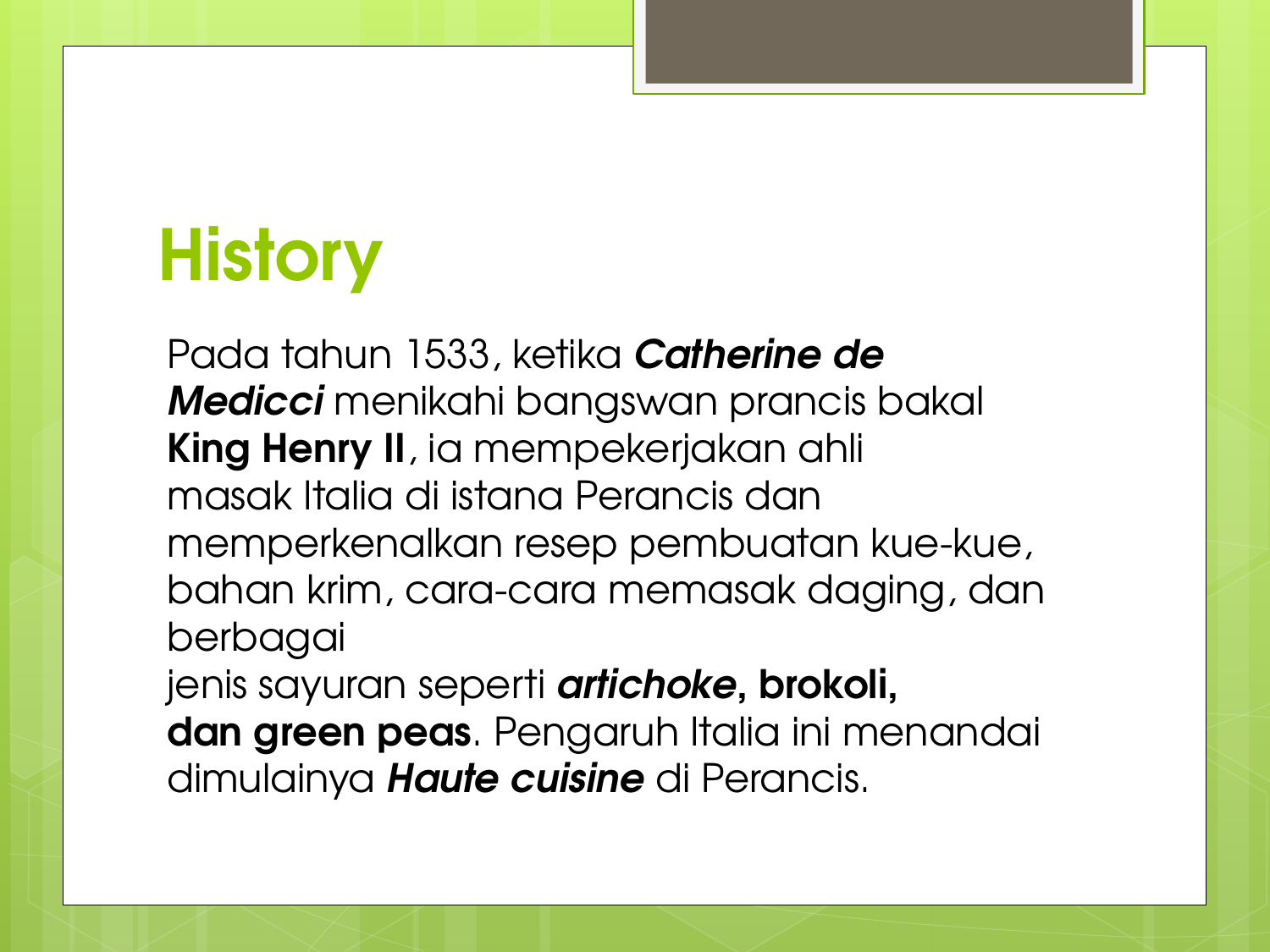

# History
Pada tahun 1533, ketika Catherine de Medicci menikahi bangswan prancis bakal King Henry II, ia mempekerjakan ahli masak Italia di istana Perancis dan memperkenalkan resep pembuatan kue-kue, bahan krim, cara-cara memasak daging, dan berbagai jenis sayuran seperti artichoke, brokoli, dan green peas. Pengaruh Italia ini menandai dimulainya Haute cuisine di Perancis.